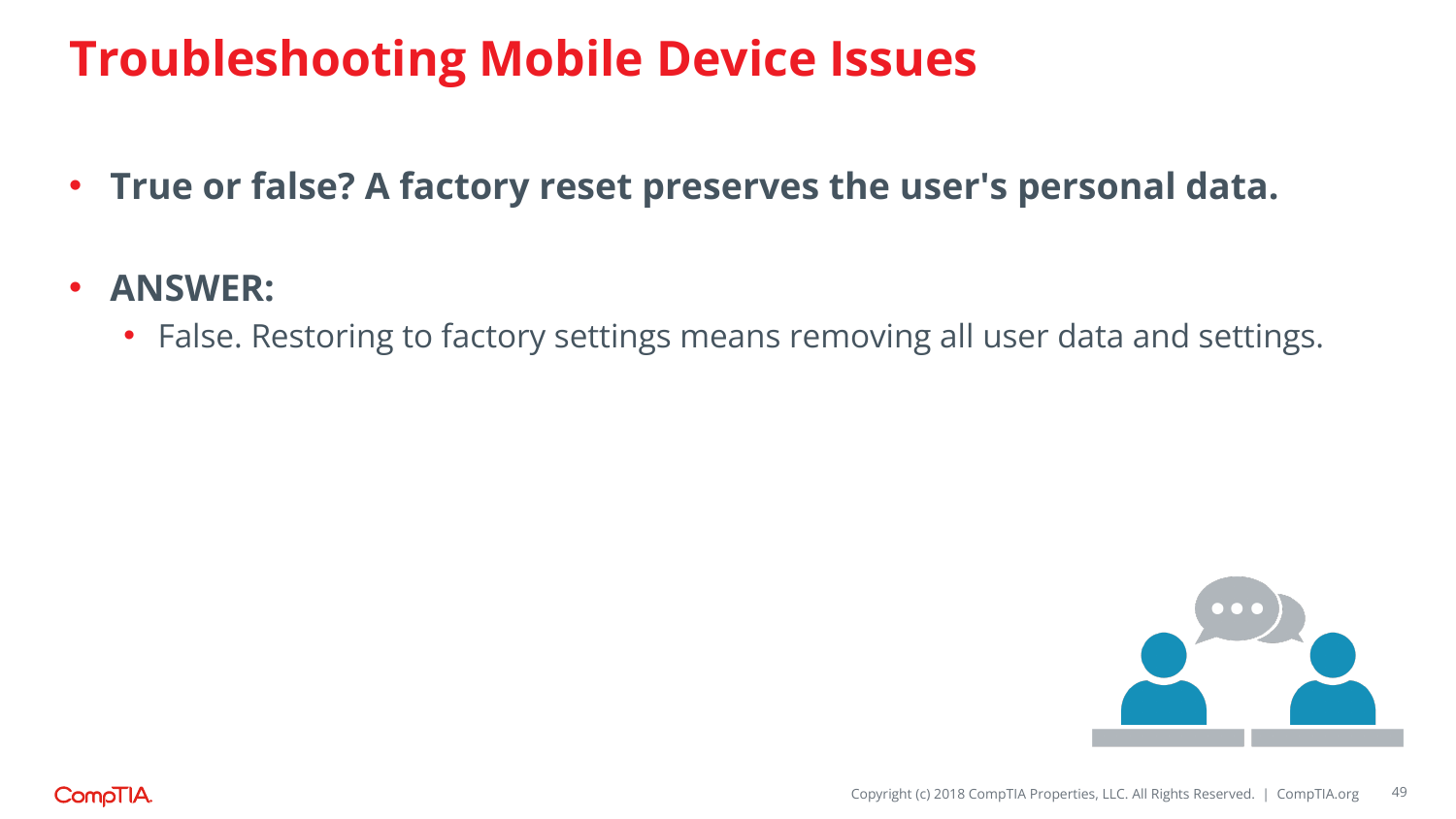

# Troubleshooting Mobile Device Issues
True or false? A factory reset preserves the user's personal data.

ANSWER:
False. Restoring to factory settings means removing all user data and settings.

49